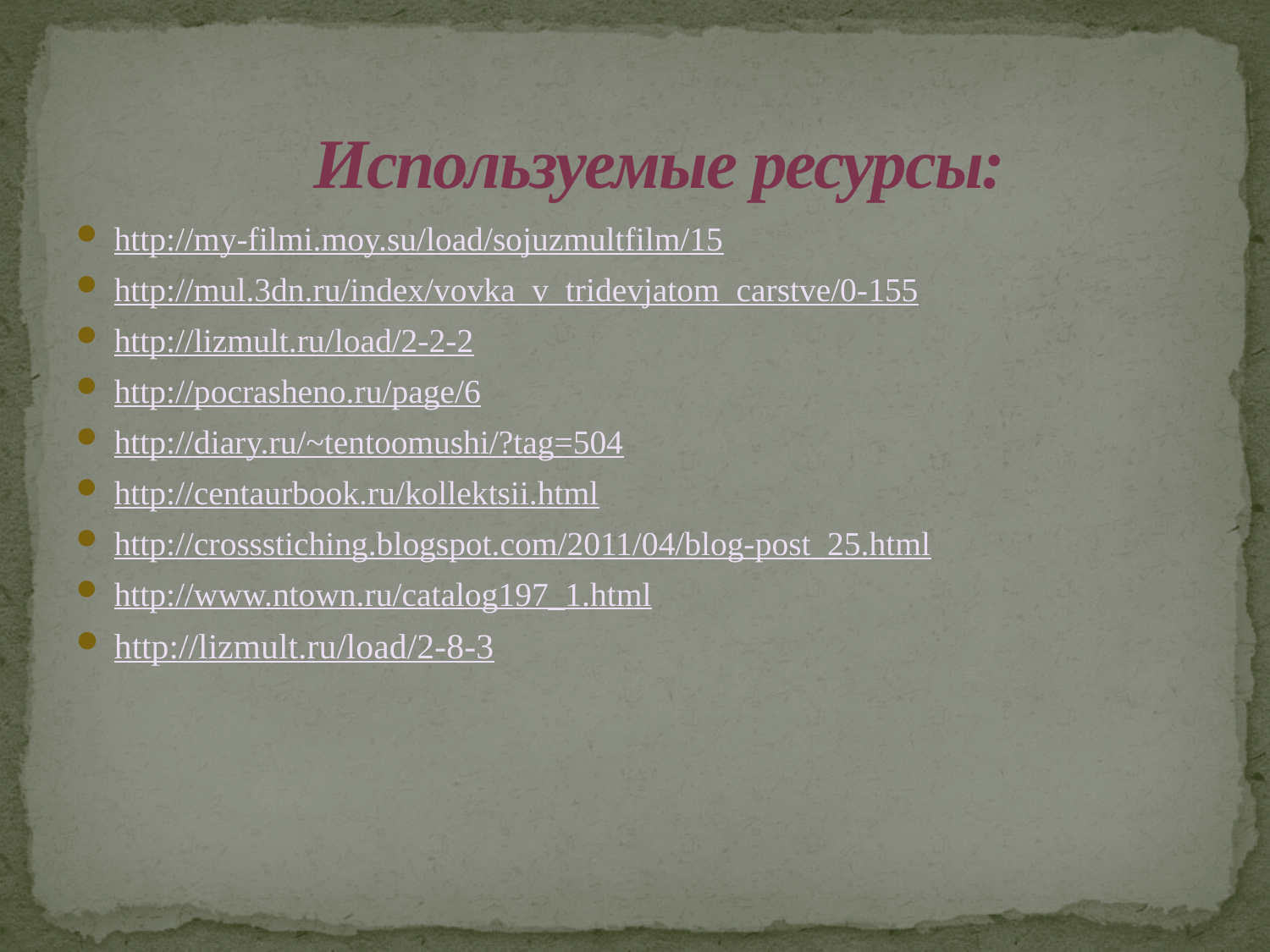

# Используемые ресурсы:
http://my-filmi.moy.su/load/sojuzmultfilm/15
http://mul.3dn.ru/index/vovka_v_tridevjatom_carstve/0-155
http://lizmult.ru/load/2-2-2
http://pocrasheno.ru/page/6
http://diary.ru/~tentoomushi/?tag=504
http://centaurbook.ru/kollektsii.html
http://crossstiching.blogspot.com/2011/04/blog-post_25.html
http://www.ntown.ru/catalog197_1.html
http://lizmult.ru/load/2-8-3